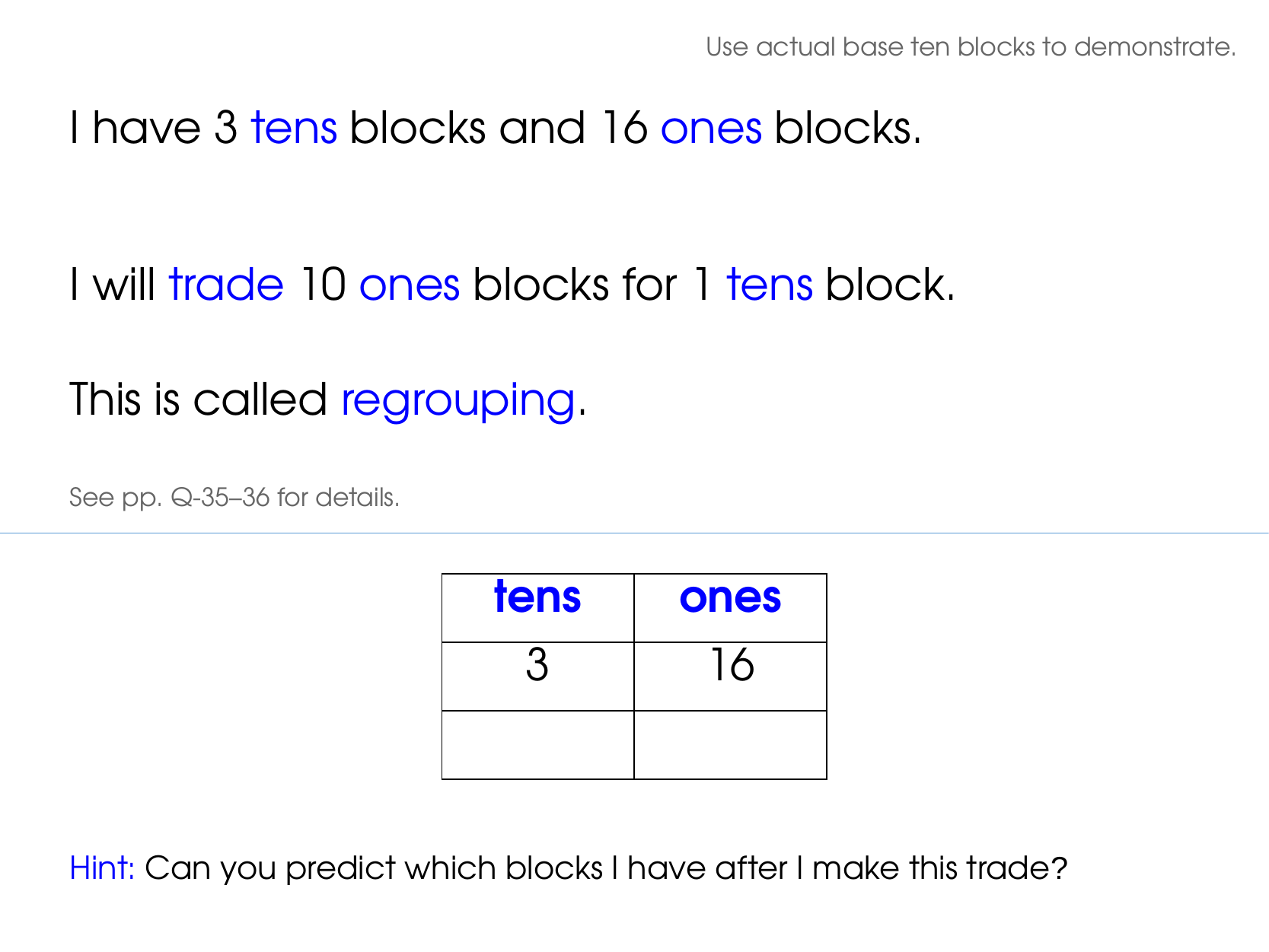

Use actual base ten blocks to demonstrate.
I have 3 tens blocks and 16 ones blocks.
I will trade 10 ones blocks for 1 tens block.
This is called regrouping.
See pp. Q-35–36 for details.
| tens | ones |
| --- | --- |
| 3 | 16 |
|  |  |
Hint: Can you predict which blocks I have after I make this trade?